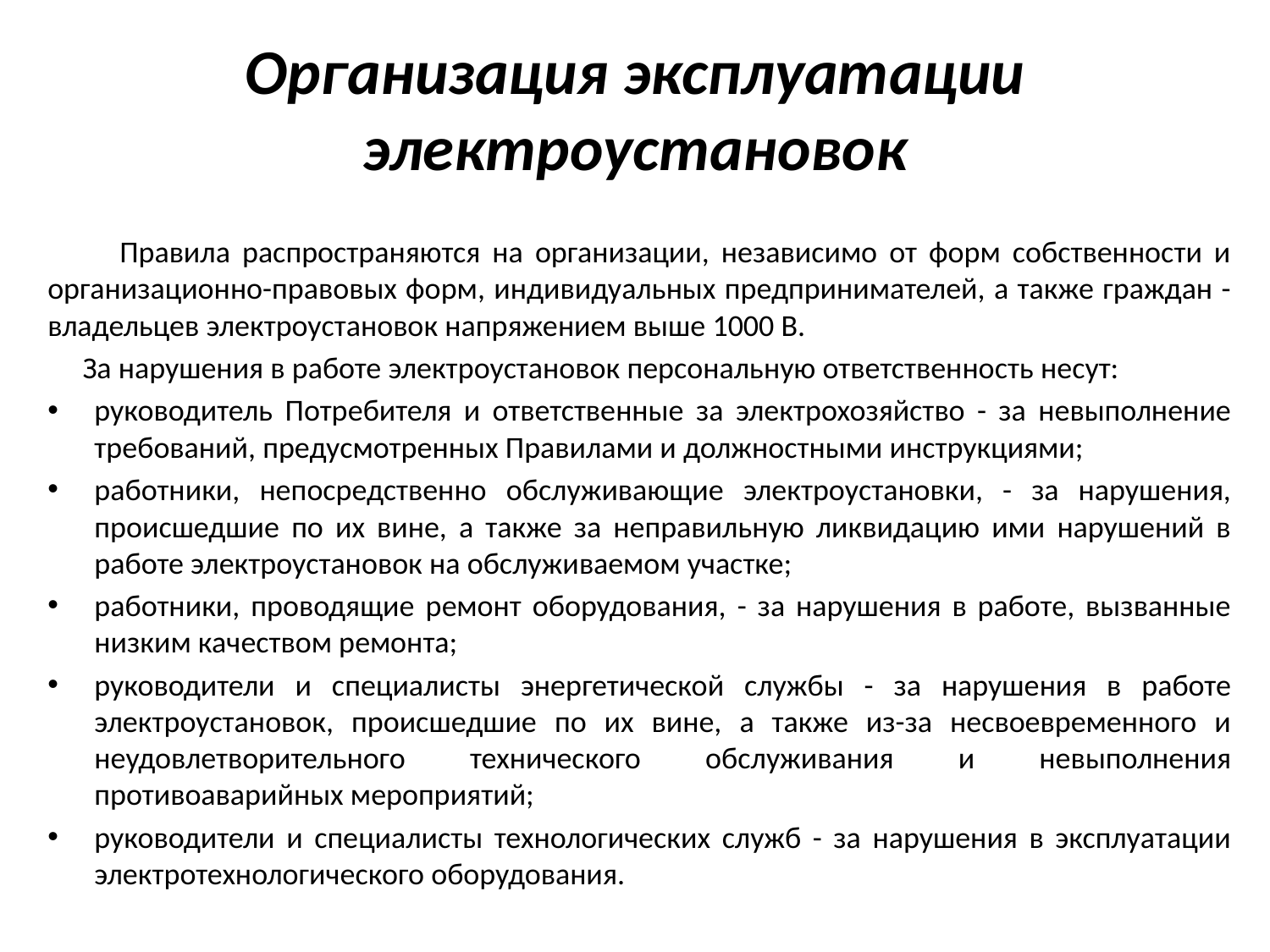

# Организация эксплуатации электроустановок
      Правила распространяются на организации, независимо от форм собственности и организационно-правовых форм, индивидуальных предпринимателей, а также граждан - владельцев электроустановок напряжением выше 1000 В.
     За нарушения в работе электроустановок персональную ответственность несут:
руководитель Потребителя и ответственные за электрохозяйство - за невыполнение требований, предусмотренных Правилами и должностными инструкциями;
работники, непосредственно обслуживающие электроустановки, - за нарушения, происшедшие по их вине, а также за неправильную ликвидацию ими нарушений в работе электроустановок на обслуживаемом участке;
работники, проводящие ремонт оборудования, - за нарушения в работе, вызванные низким качеством ремонта;
руководители и специалисты энергетической службы - за нарушения в работе электроустановок, происшедшие по их вине, а также из-за несвоевременного и неудовлетворительного технического обслуживания и невыполнения противоаварийных мероприятий;
руководители и специалисты технологических служб - за нарушения в эксплуатации электротехнологического оборудования.